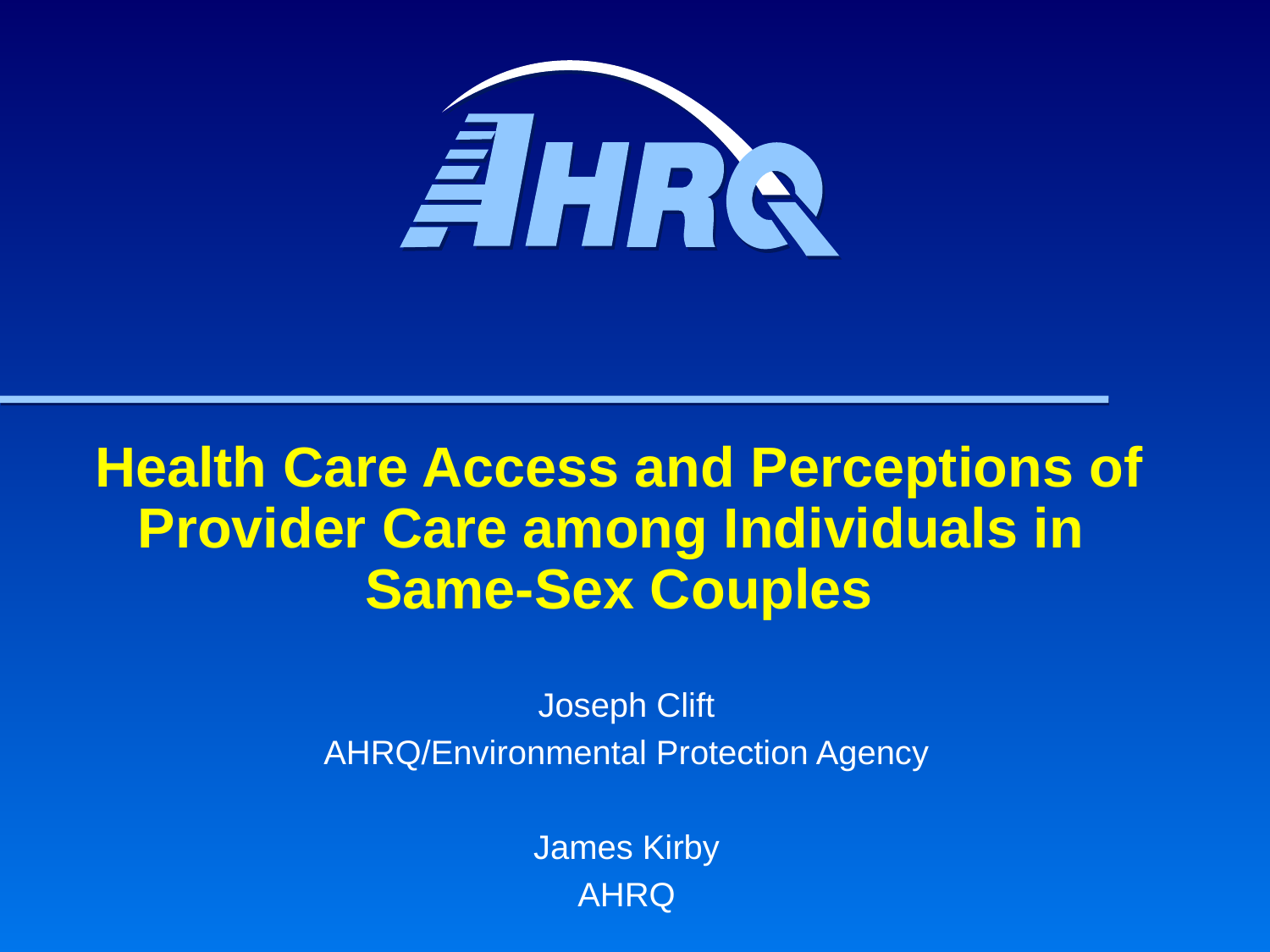

# Health Care Access and Perceptions of Provider Care among Individuals in Same-Sex Couples
Joseph Clift
AHRQ/Environmental Protection Agency

James Kirby
AHRQ